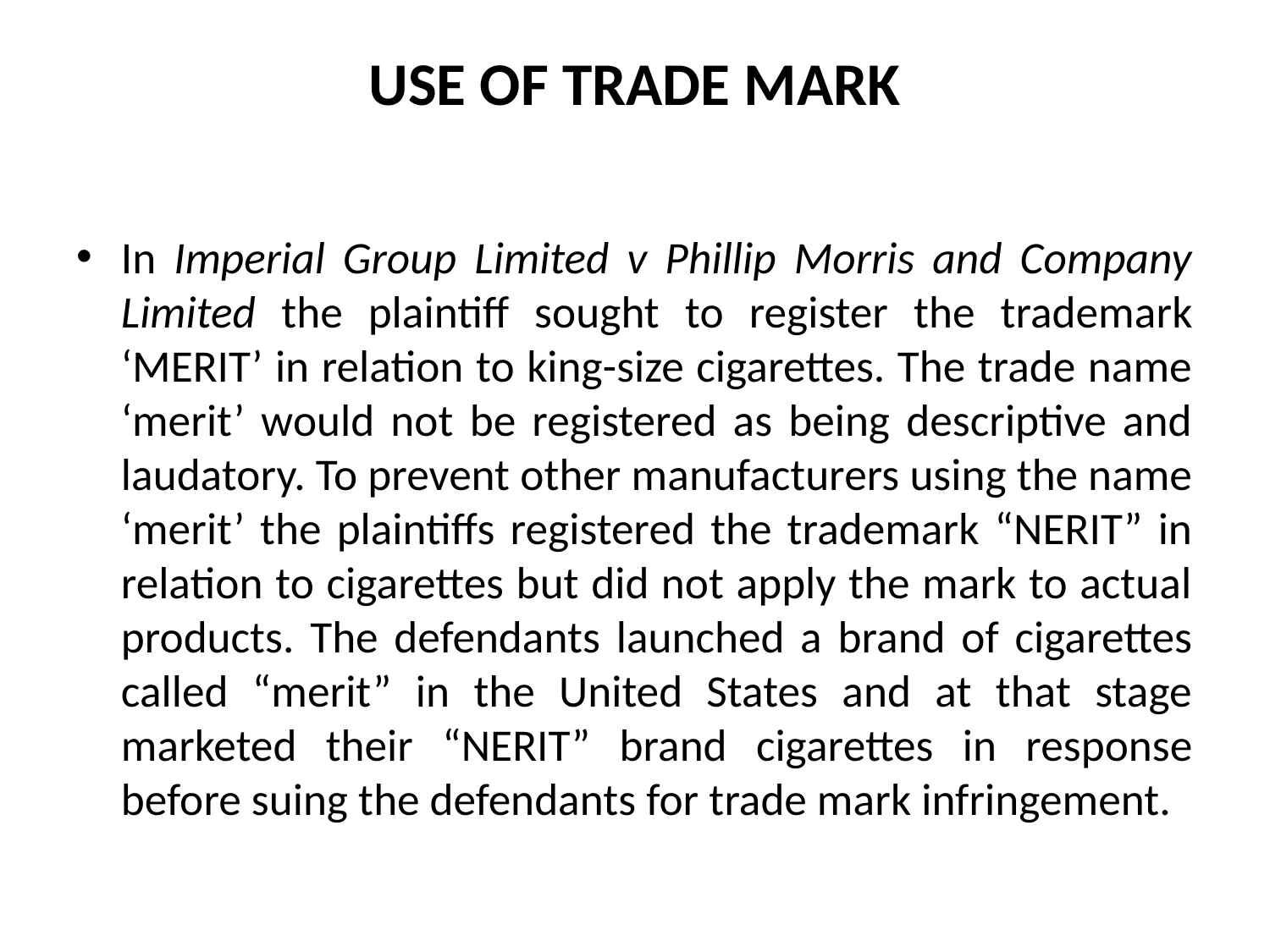

# USE OF TRADE MARK
In Imperial Group Limited v Phillip Morris and Company Limited the plaintiff sought to register the trademark ‘MERIT’ in relation to king-size cigarettes. The trade name ‘merit’ would not be registered as being descriptive and laudatory. To prevent other manufacturers using the name ‘merit’ the plaintiffs registered the trademark “NERIT” in relation to cigarettes but did not apply the mark to actual products. The defendants launched a brand of cigarettes called “merit” in the United States and at that stage marketed their “NERIT” brand cigarettes in response before suing the defendants for trade mark infringement.